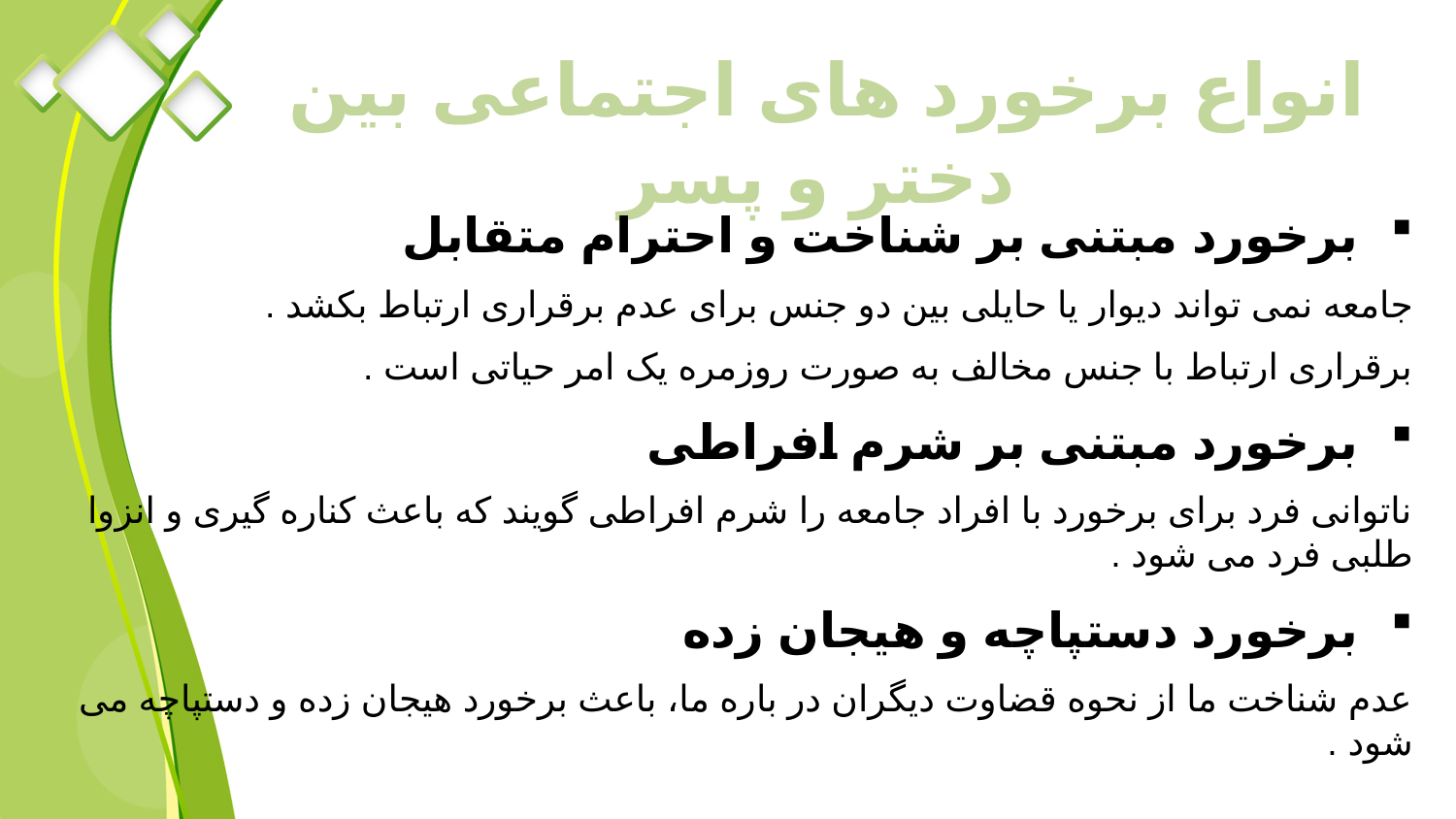

انواع برخورد های اجتماعی بین دختر و پسر

برخورد مبتنی بر شناخت و احترام متقابل
جامعه نمی تواند دیوار یا حایلی بین دو جنس برای عدم برقراری ارتباط بکشد .
برقراری ارتباط با جنس مخالف به صورت روزمره یک امر حیاتی است .
برخورد مبتنی بر شرم افراطی
ناتوانی فرد برای برخورد با افراد جامعه را شرم افراطی گویند که باعث کناره گیری و انزوا طلبی فرد می شود .
برخورد دستپاچه و هیجان زده
عدم شناخت ما از نحوه قضاوت دیگران در باره ما، باعث برخورد هیجان زده و دستپاچه می شود .